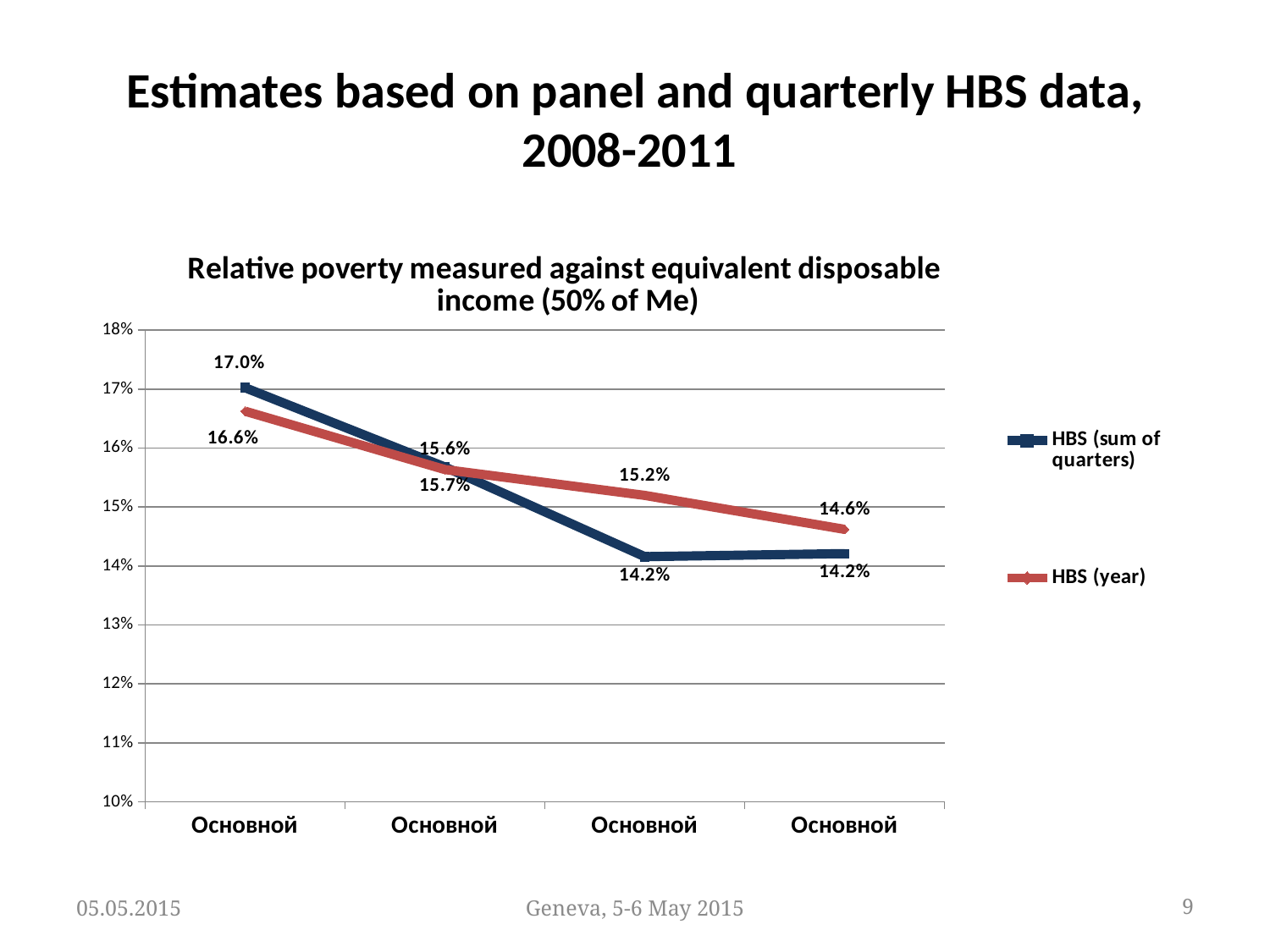

# Estimates based on panel and quarterly HBS data, 2008-2011

### Chart: Relative poverty measured against equivalent disposable
income (50% of Me)

| Category | HBS (sum of quarters) | HBS (year) |
|---|---|---|
| 2008 | 0.17023 | 0.16625 |
| 2009 | 0.15678 | 0.15635 |
| 2010 | 0.14157 | 0.15197 |
| 2011 | 0.14209 | 0.14621 |
05.05.2015
Geneva, 5-6 May 2015
9